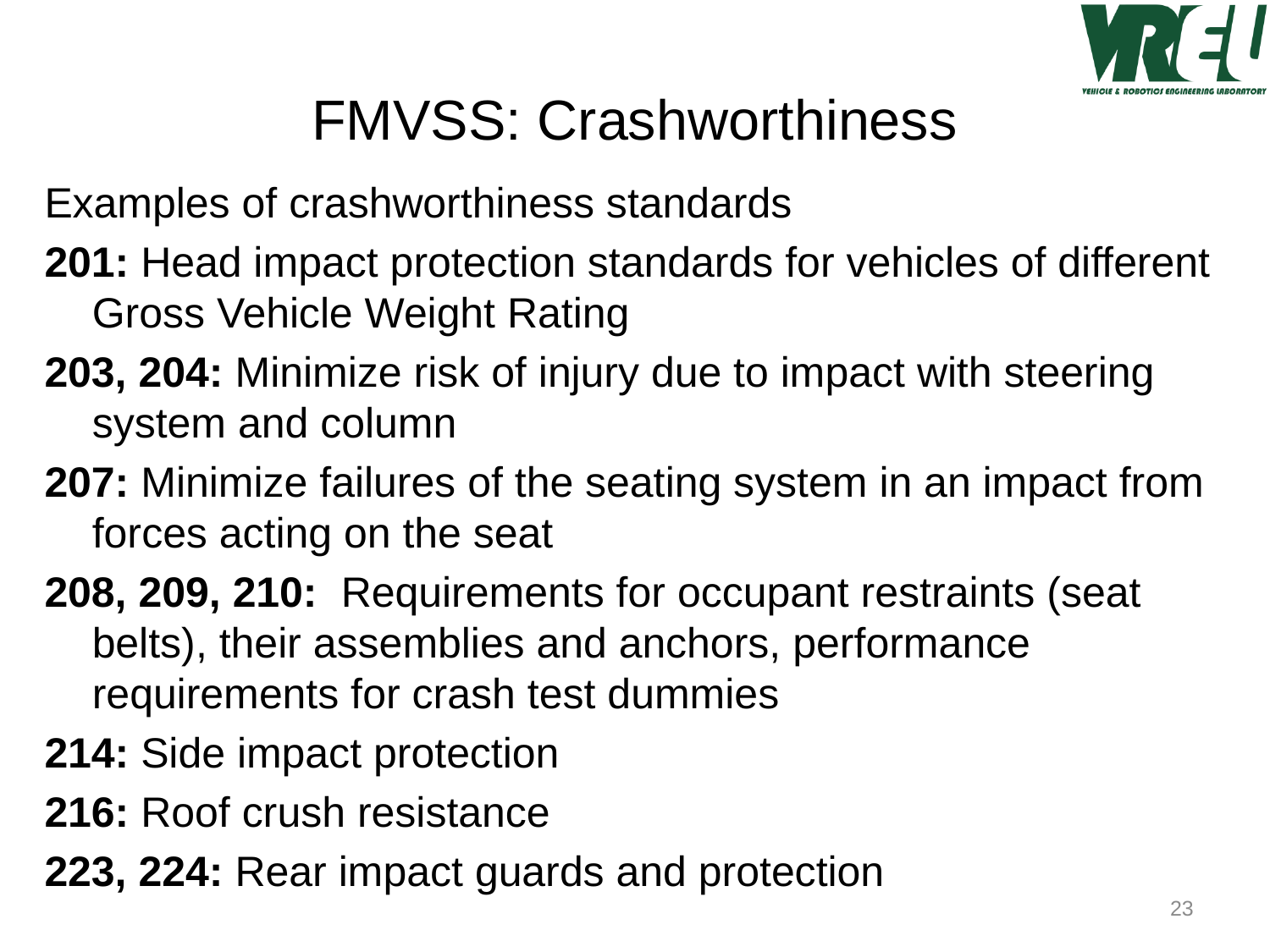

# FMVSS: Crashworthiness
Examples of crashworthiness standards
201: Head impact protection standards for vehicles of different Gross Vehicle Weight Rating
203, 204: Minimize risk of injury due to impact with steering system and column
207: Minimize failures of the seating system in an impact from forces acting on the seat
208, 209, 210:  Requirements for occupant restraints (seat belts), their assemblies and anchors, performance requirements for crash test dummies
214: Side impact protection
216: Roof crush resistance
223, 224: Rear impact guards and protection
23